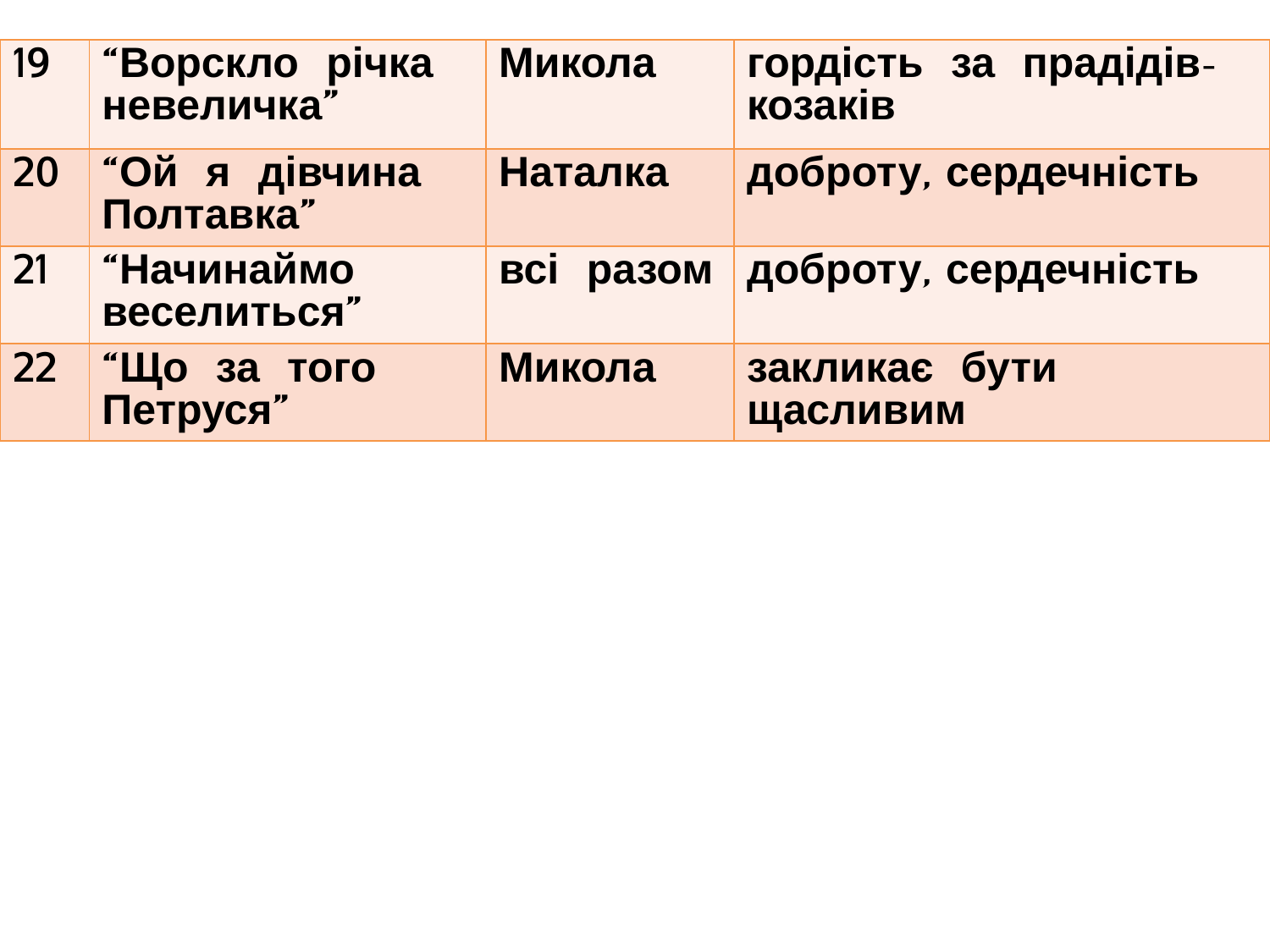

| 19 | “Ворскло річка невеличка” | Микола | гордість за прадідів-козаків |
| --- | --- | --- | --- |
| 20 | “Ой я дівчина Полтавка” | Наталка | доброту, сердечність |
| 21 | “Начинаймо веселиться” | всі разом | доброту, сердечність |
| 22 | “Що за того Петруся” | Микола | закликає бути щасливим |
#